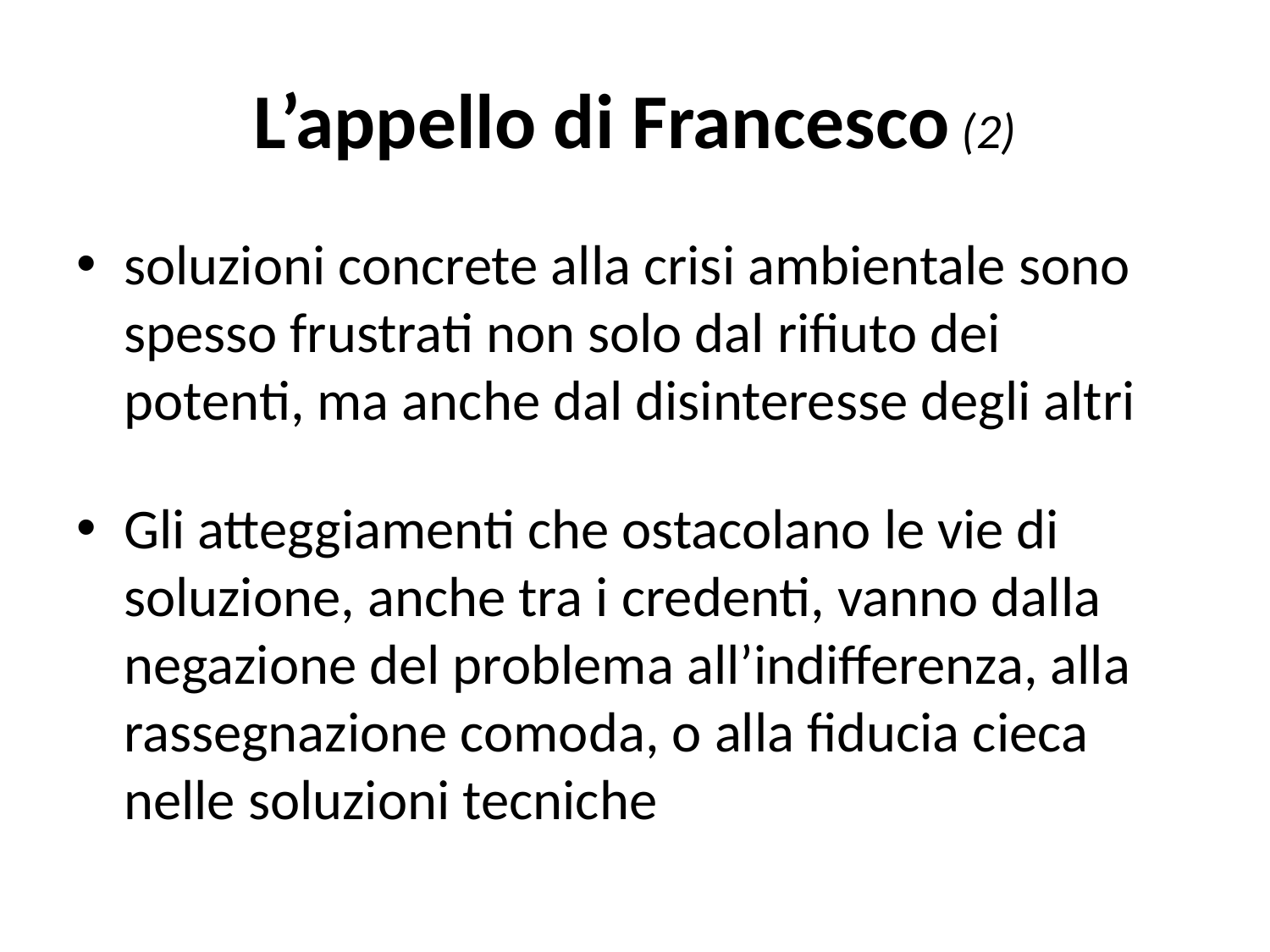

# L’appello di Francesco (2)
soluzioni concrete alla crisi ambientale sono spesso frustrati non solo dal rifiuto dei potenti, ma anche dal disinteresse degli altri

Gli atteggiamenti che ostacolano le vie di soluzione, anche tra i credenti, vanno dalla negazione del problema all’indifferenza, alla rassegnazione comoda, o alla fiducia cieca nelle soluzioni tecniche